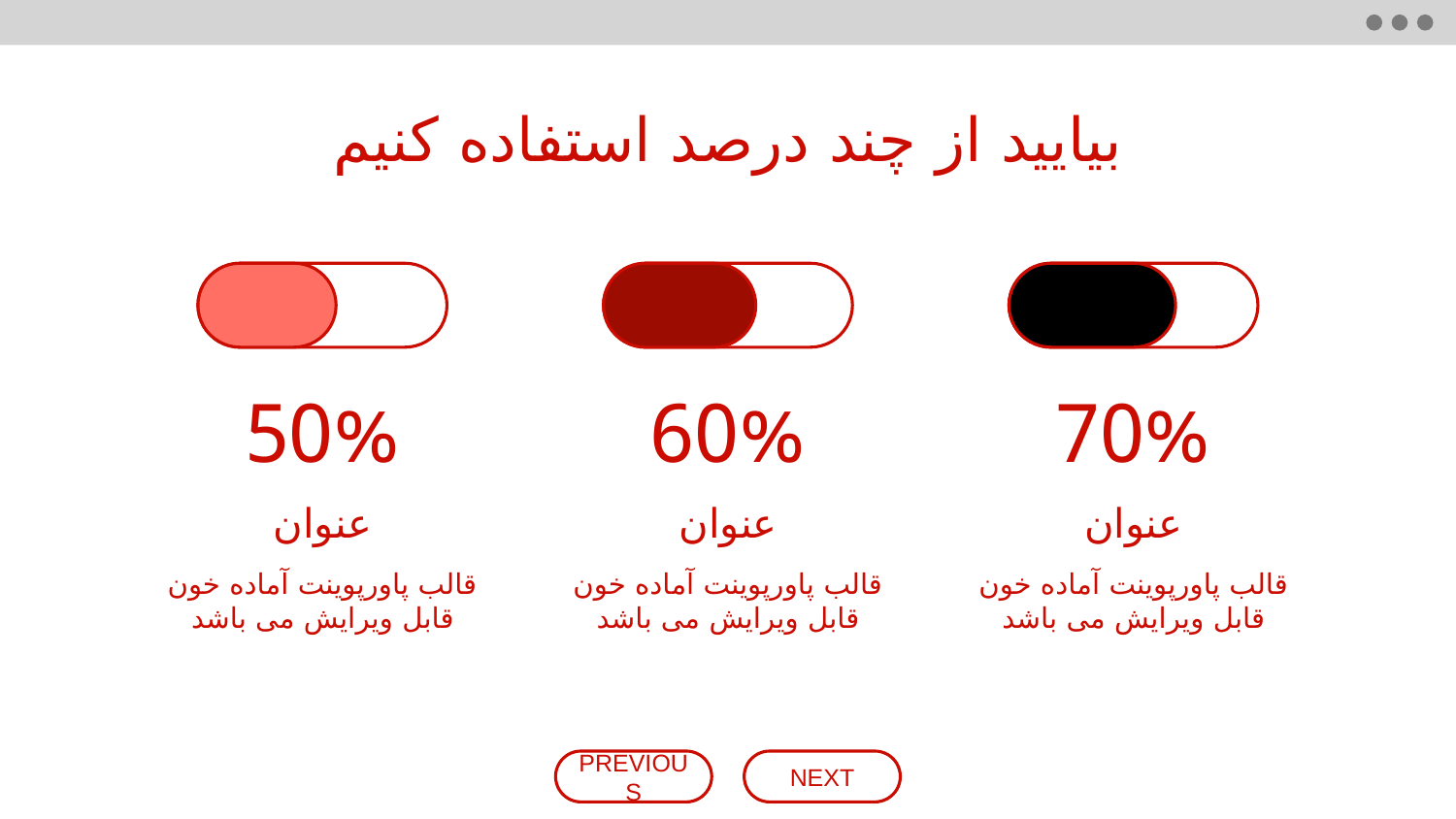

# بیایید از چند درصد استفاده کنیم

50%
60%
70%
عنوان
عنوان
عنوان
قالب پاورپوینت آماده خون قابل ویرایش می باشد
قالب پاورپوینت آماده خون قابل ویرایش می باشد
قالب پاورپوینت آماده خون قابل ویرایش می باشد
PREVIOUS
NEXT